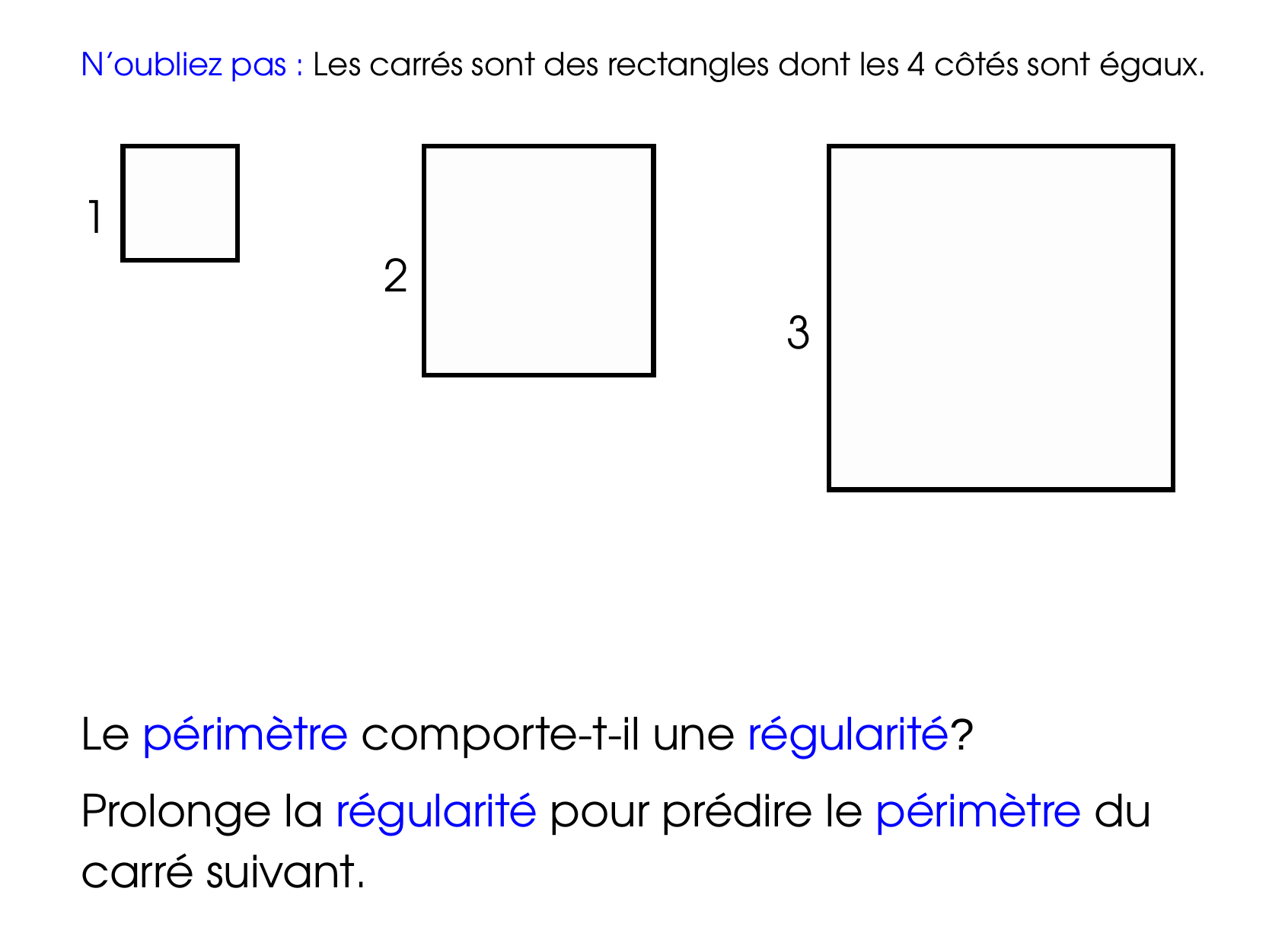

N’oubliez pas : Les carrés sont des rectangles dont les 4 côtés sont égaux.

1

2

3
Le périmètre comporte-t-il une régularité?
Prolonge la régularité pour prédire le périmètre du carré suivant.